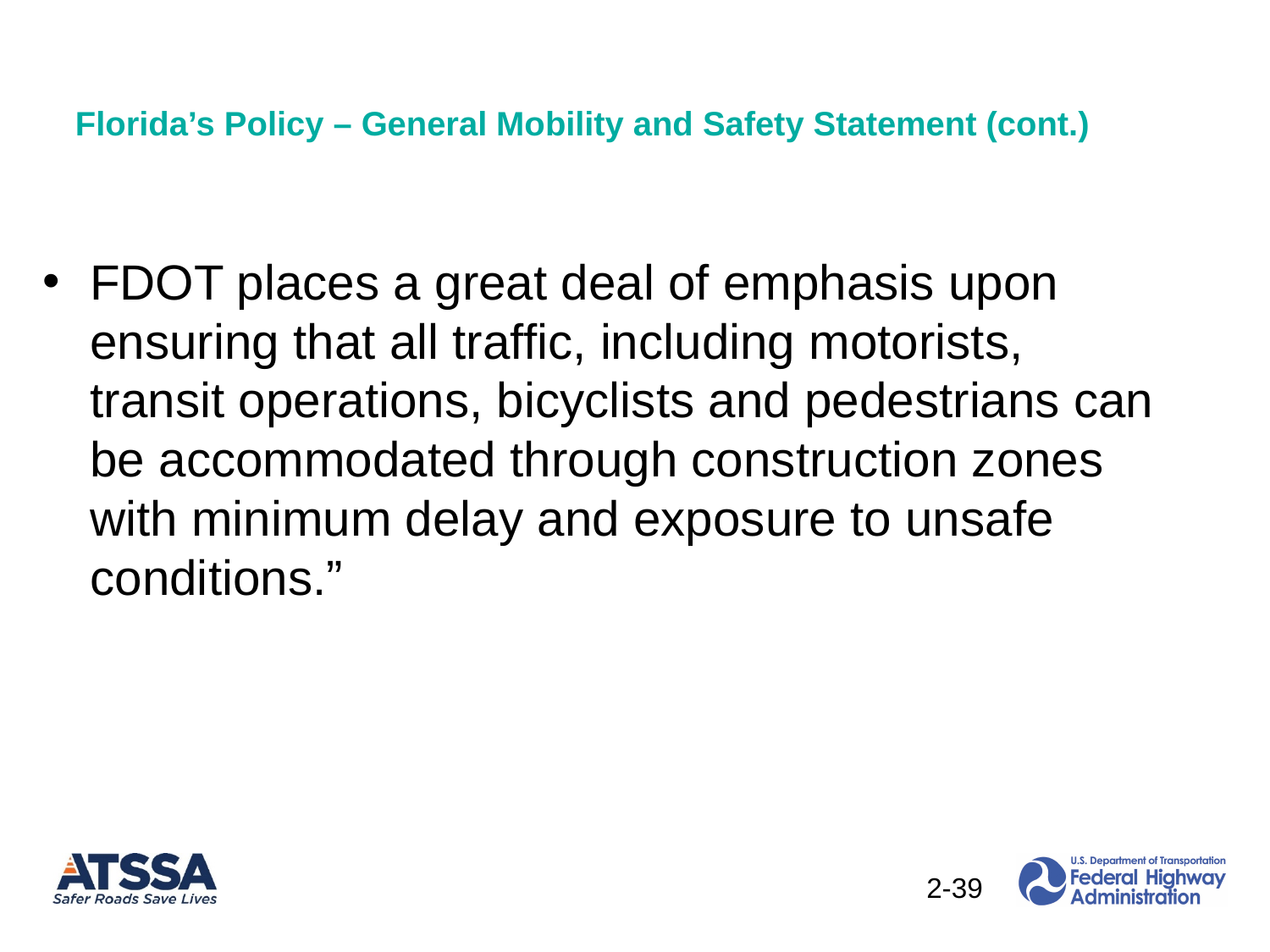

# Florida’s Policy – General Mobility and Safety Statement (cont.)
FDOT places a great deal of emphasis upon ensuring that all traffic, including motorists, transit operations, bicyclists and pedestrians can be accommodated through construction zones with minimum delay and exposure to unsafe conditions.”